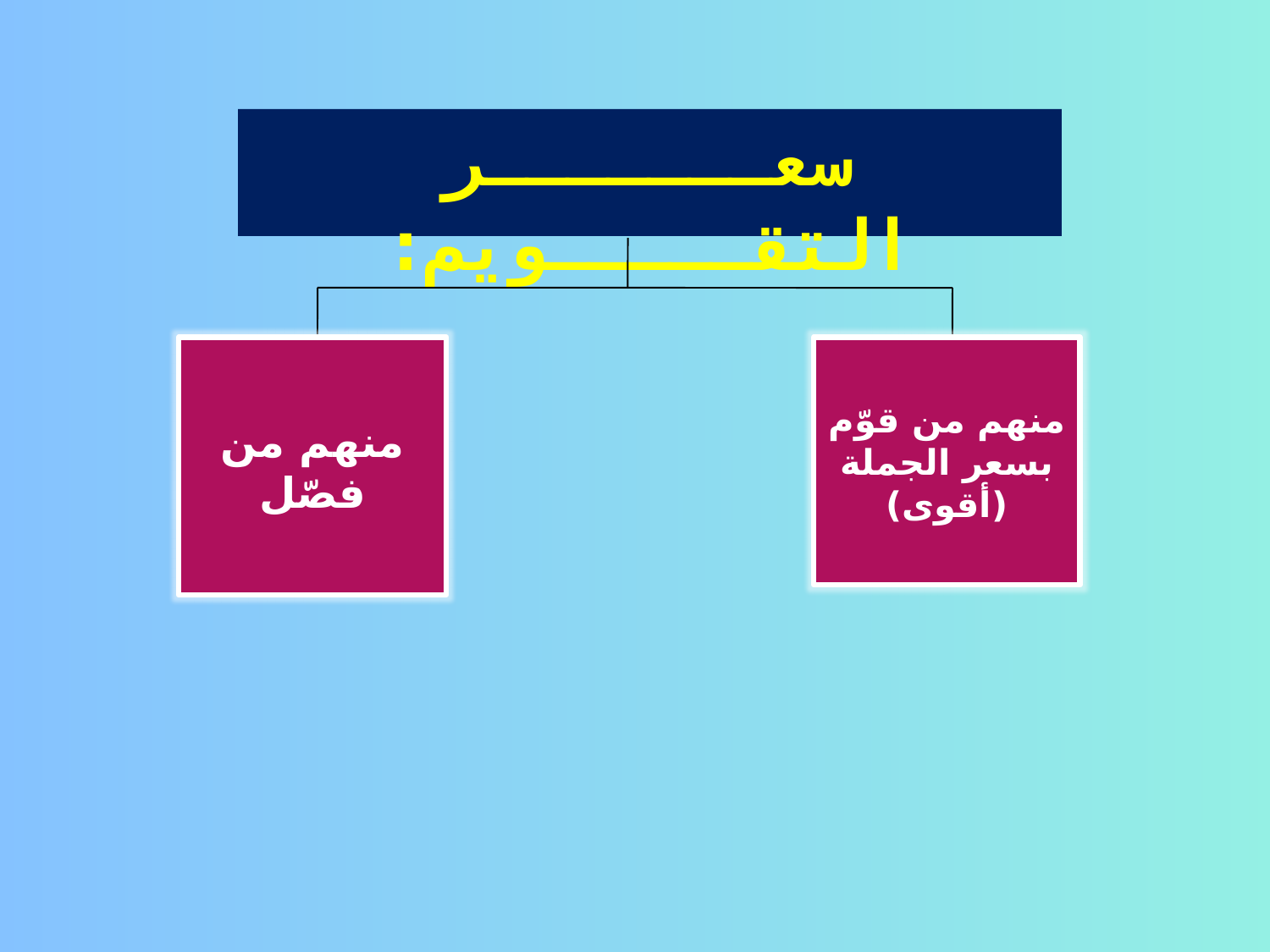

# سعـــــــر التقـــــويم:
منهم من فصّل
منهم من قوّم بسعر الجملة (أقوى)